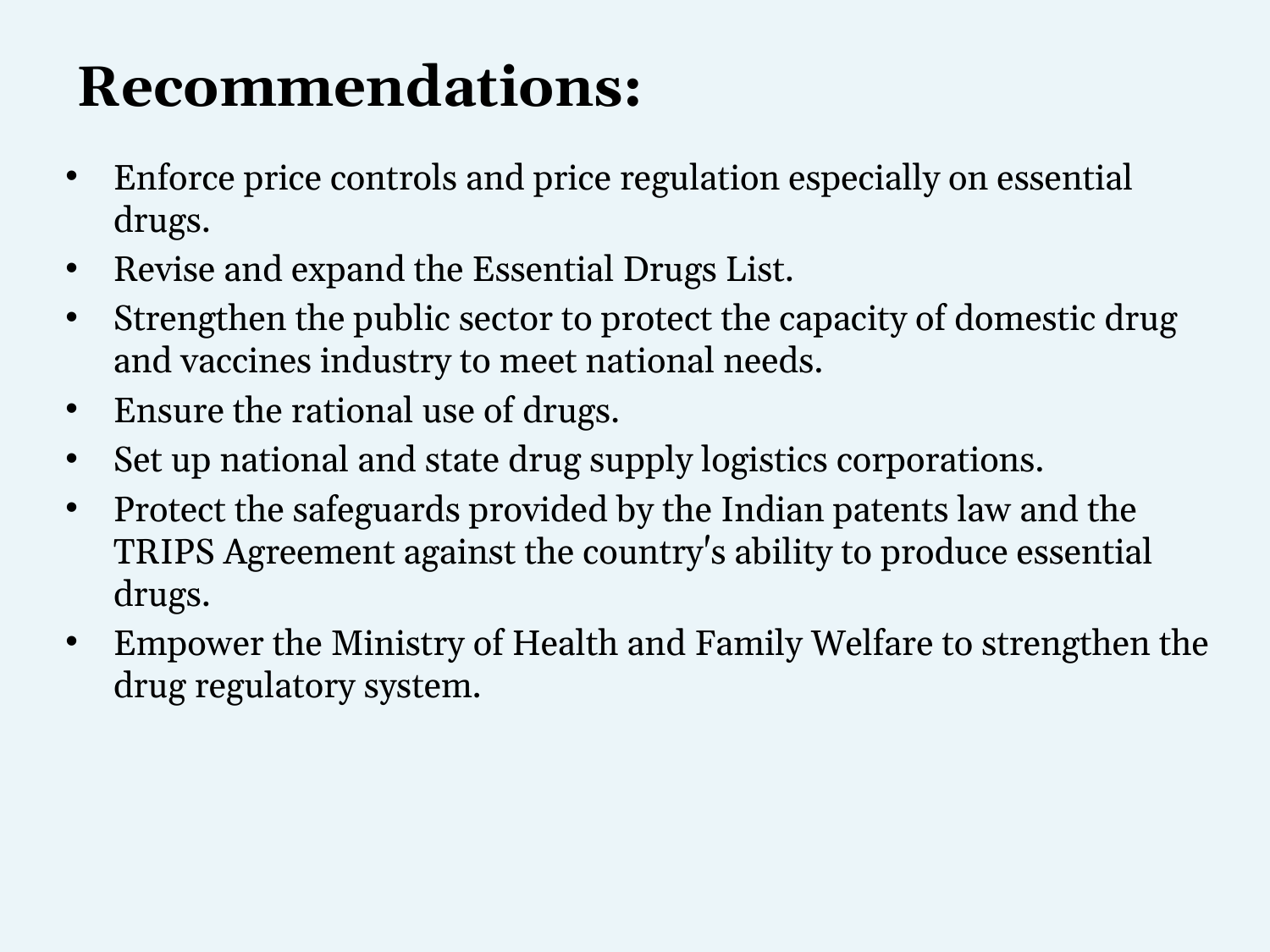

# Recommendations:
Enforce price controls and price regulation especially on essential drugs.
Revise and expand the Essential Drugs List.
Strengthen the public sector to protect the capacity of domestic drug and vaccines industry to meet national needs.
Ensure the rational use of drugs.
Set up national and state drug supply logistics corporations.
Protect the safeguards provided by the Indian patents law and the TRIPS Agreement against the country's ability to produce essential drugs.
Empower the Ministry of Health and Family Welfare to strengthen the drug regulatory system.